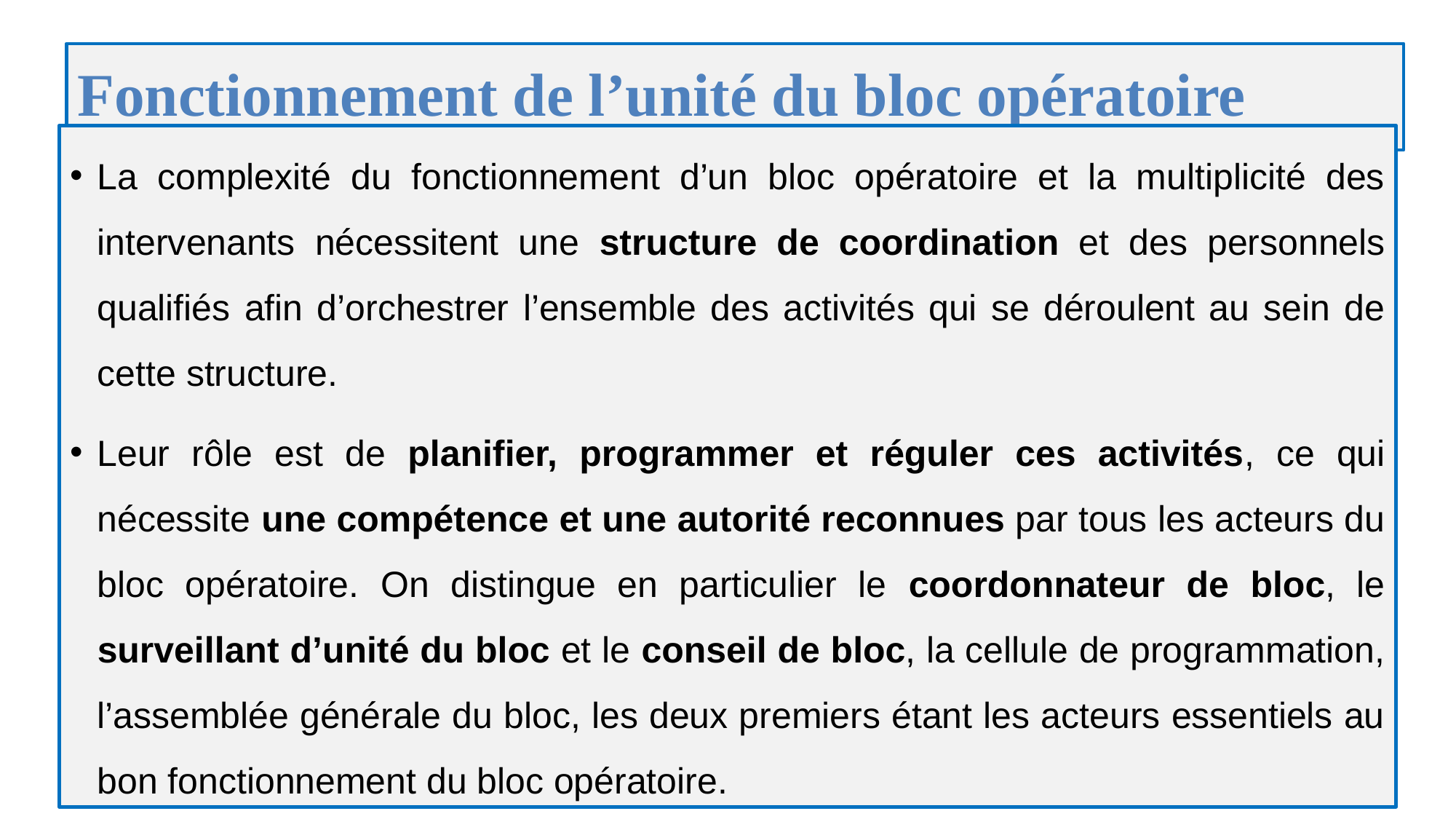

# Fonctionnement de l’unité du bloc opératoire
La complexité du fonctionnement d’un bloc opératoire et la multiplicité des intervenants nécessitent une structure de coordination et des personnels qualifiés afin d’orchestrer l’ensemble des activités qui se déroulent au sein de cette structure.
Leur rôle est de planifier, programmer et réguler ces activités, ce qui nécessite une compétence et une autorité reconnues par tous les acteurs du bloc opératoire. On distingue en particulier le coordonnateur de bloc, le surveillant d’unité du bloc et le conseil de bloc, la cellule de programmation, l’assemblée générale du bloc, les deux premiers étant les acteurs essentiels au bon fonctionnement du bloc opératoire.